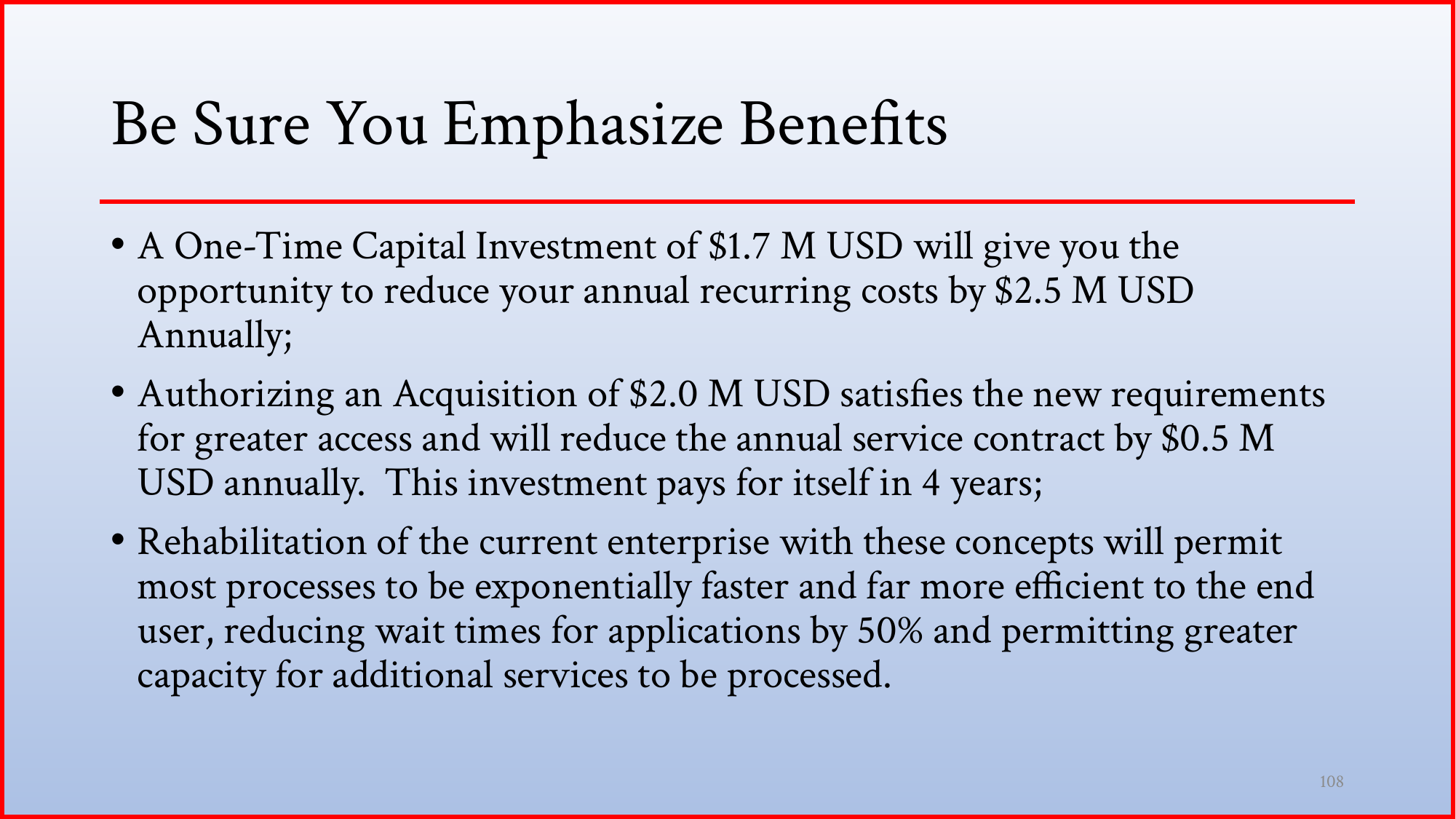

# Be Sure You Emphasize Benefits
A One-Time Capital Investment of $1.7 M USD will give you the opportunity to reduce your annual recurring costs by $2.5 M USD Annually;
Authorizing an Acquisition of $2.0 M USD satisfies the new requirements for greater access and will reduce the annual service contract by $0.5 M USD annually.  This investment pays for itself in 4 years;
Rehabilitation of the current enterprise with these concepts will permit most processes to be exponentially faster and far more efficient to the end user, reducing wait times for applications by 50% and permitting greater capacity for additional services to be processed.
108